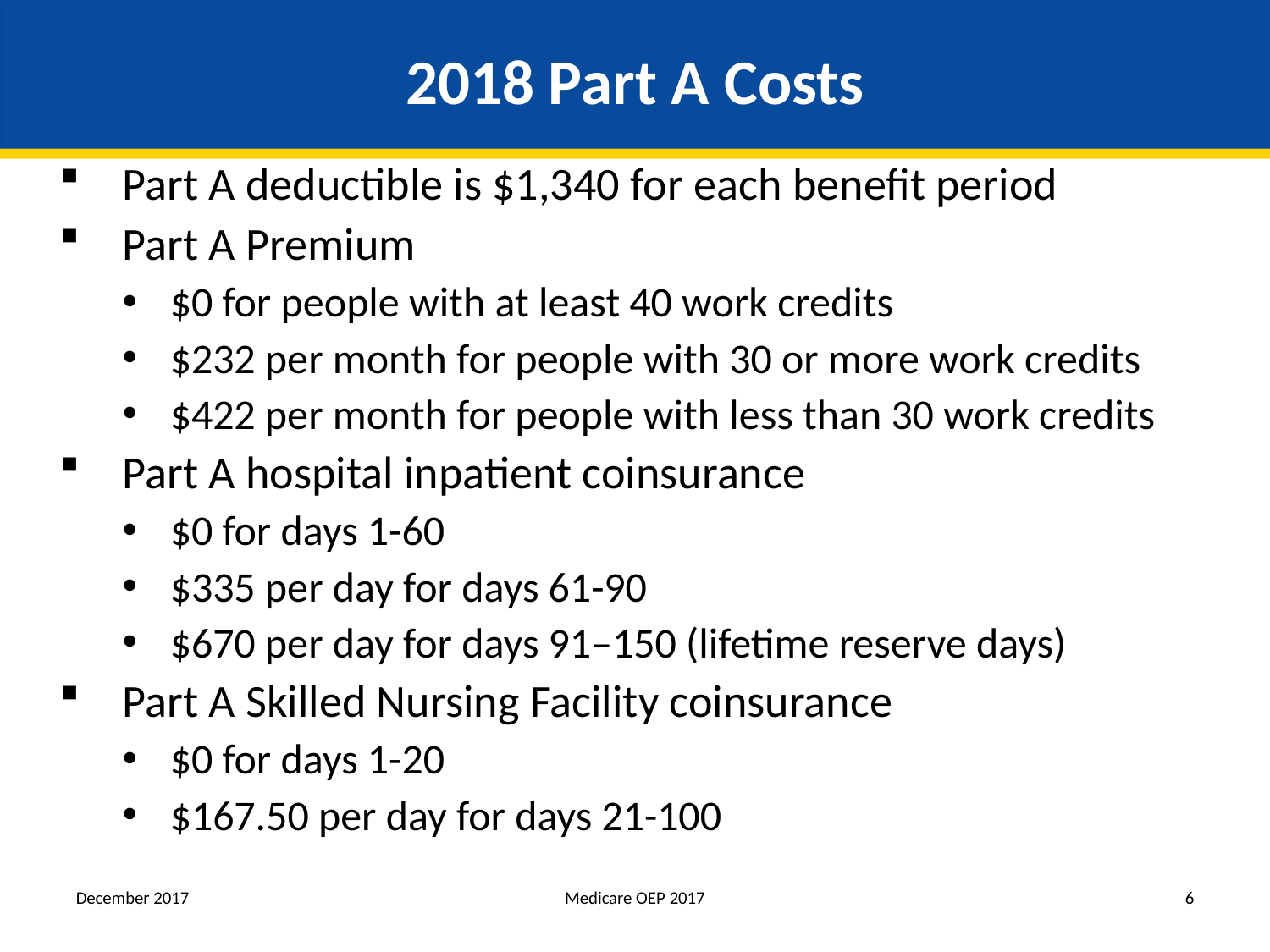

# 2018 Part A Costs
Part A deductible is $1,340 for each benefit period
Part A Premium
$0 for people with at least 40 work credits
$232 per month for people with 30 or more work credits
$422 per month for people with less than 30 work credits
Part A hospital inpatient coinsurance
$0 for days 1-60
$335 per day for days 61-90
$670 per day for days 91–150 (lifetime reserve days)
Part A Skilled Nursing Facility coinsurance
$0 for days 1-20
$167.50 per day for days 21-100
December 2017
Medicare OEP 2017
6